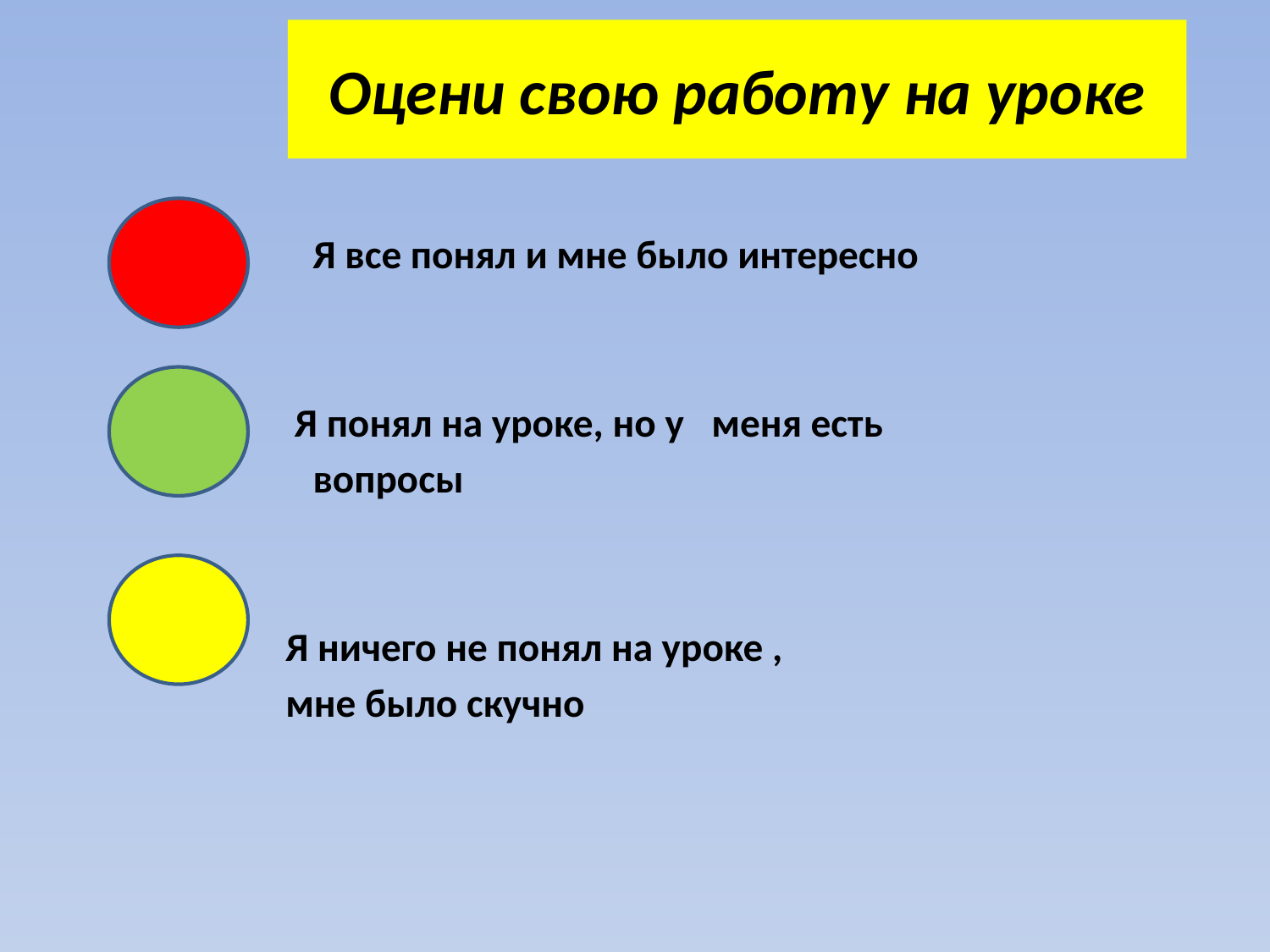

# Оцени свою работу на уроке

                          Я все понял и мне было интересно

                        Я понял на уроке, но у   меня есть
                          вопросы

                       Я ничего не понял на уроке ,
                       мне было скучно